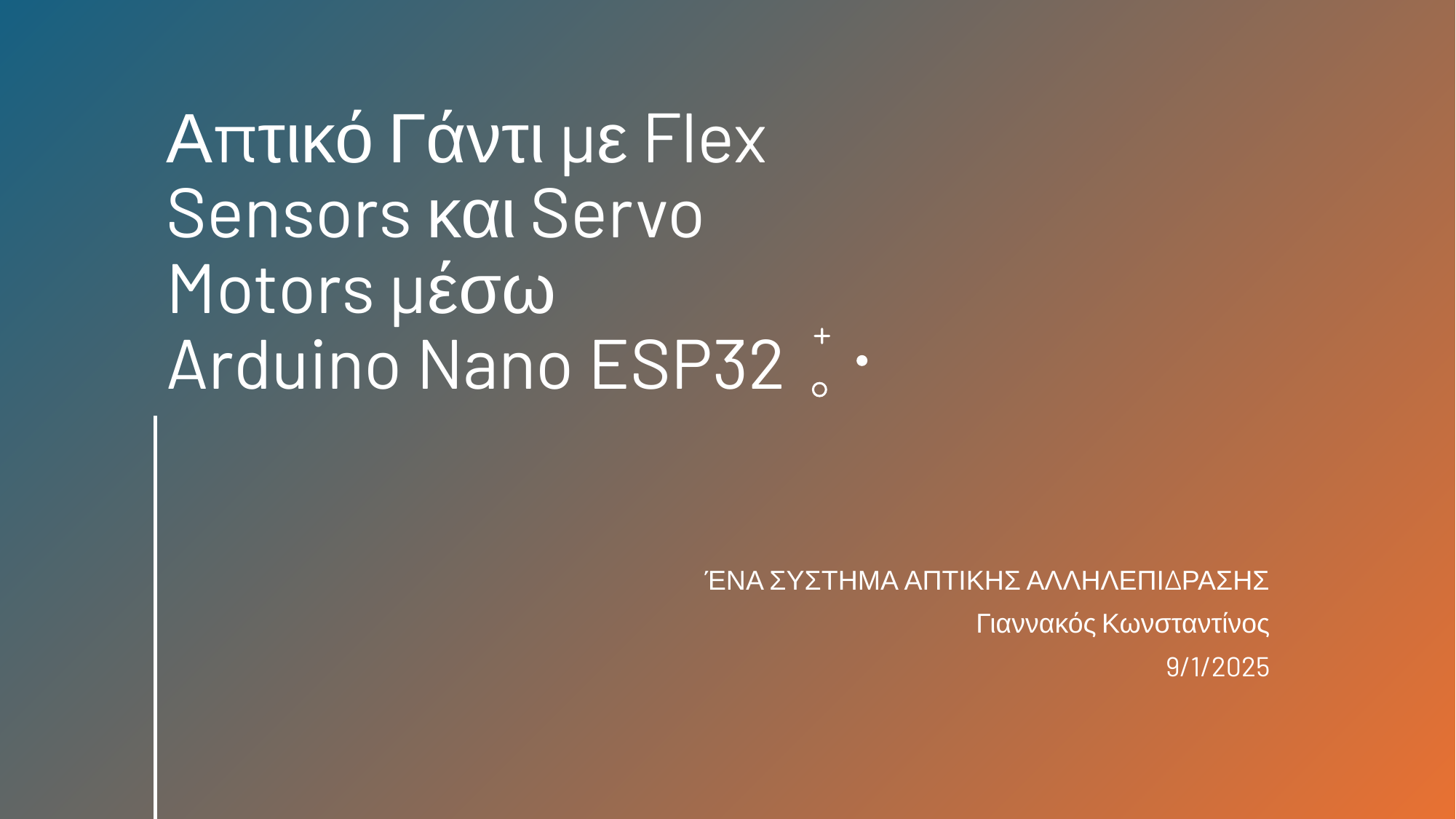

# Απτικό Γάντι με Flex Sensors και Servo Motors μέσω Arduino Nano ESP32

ΈΝΑ ΣΥΣΤΗΜΑ ΑΠΤΙΚΗΣ ΑΛΛΗΛΕΠΙΔΡΑΣΗΣ
Γιαννακός Κωνσταντίνος
9/1/2025